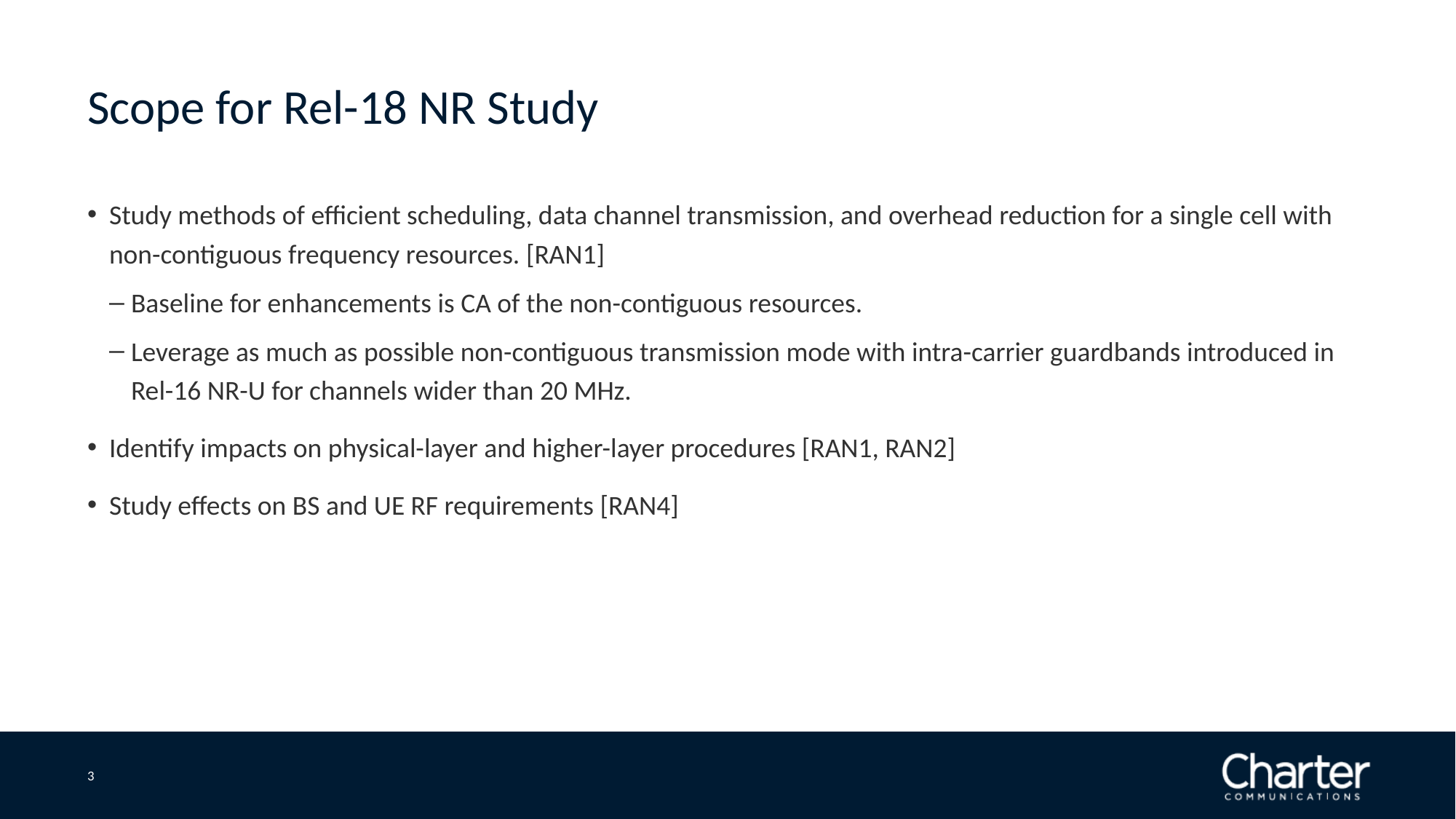

# Scope for Rel-18 NR Study
Study methods of efficient scheduling, data channel transmission, and overhead reduction for a single cell with non-contiguous frequency resources. [RAN1]
Baseline for enhancements is CA of the non-contiguous resources.
Leverage as much as possible non-contiguous transmission mode with intra-carrier guardbands introduced in Rel-16 NR-U for channels wider than 20 MHz.
Identify impacts on physical-layer and higher-layer procedures [RAN1, RAN2]
Study effects on BS and UE RF requirements [RAN4]
3